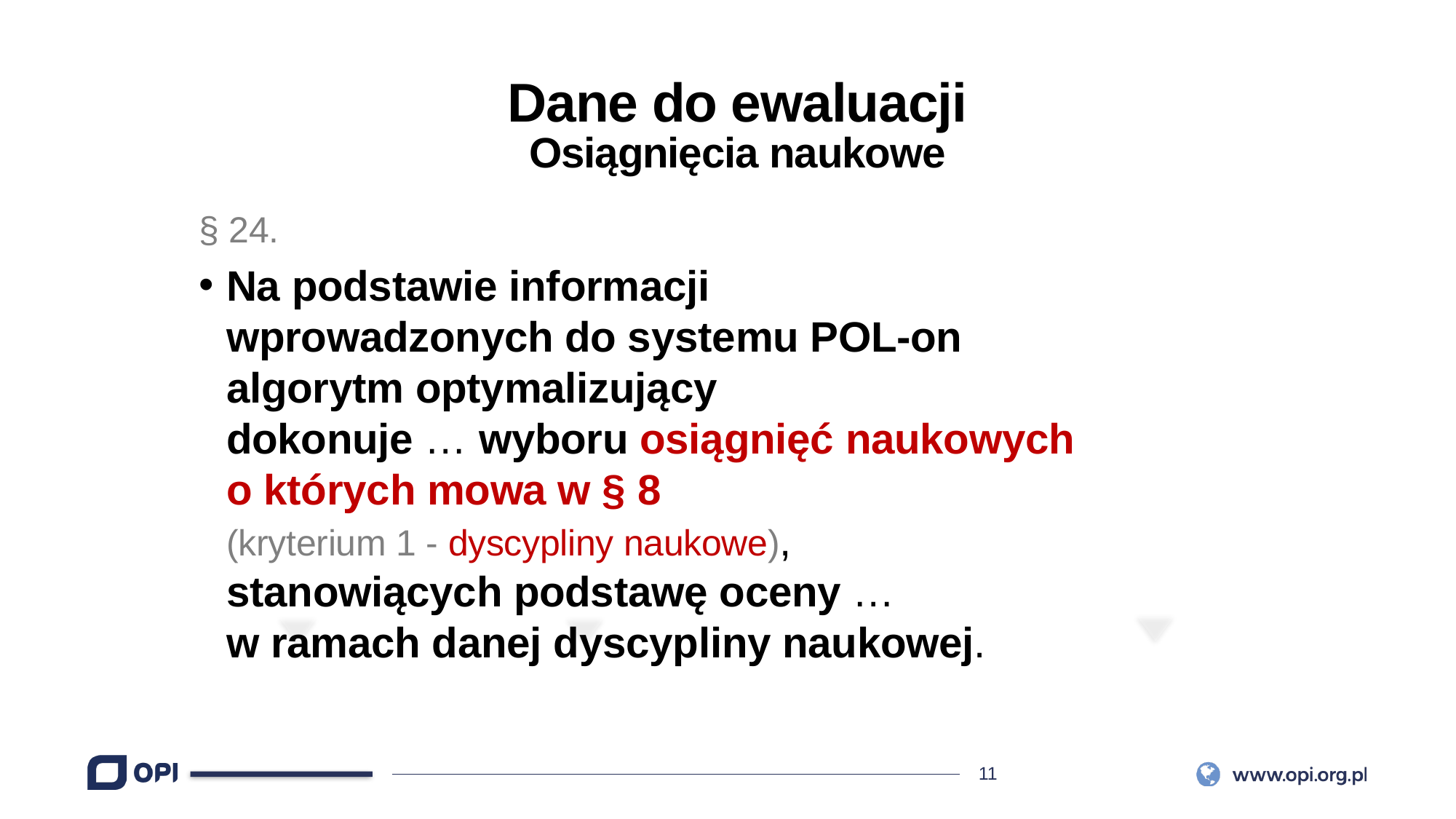

Dane do ewaluacji
Osiągnięcia naukowe

§ 24.
Na podstawie informacji
wprowadzonych do systemu POL-on
algorytm optymalizujący
dokonuje … wyboru osiągnięć naukowych
o których mowa w § 8
(kryterium 1 - dyscypliny naukowe),
stanowiących podstawę oceny …
w ramach danej dyscypliny naukowej.

01
02
03

INFOGRAPHIC
INFOGRAPHIC